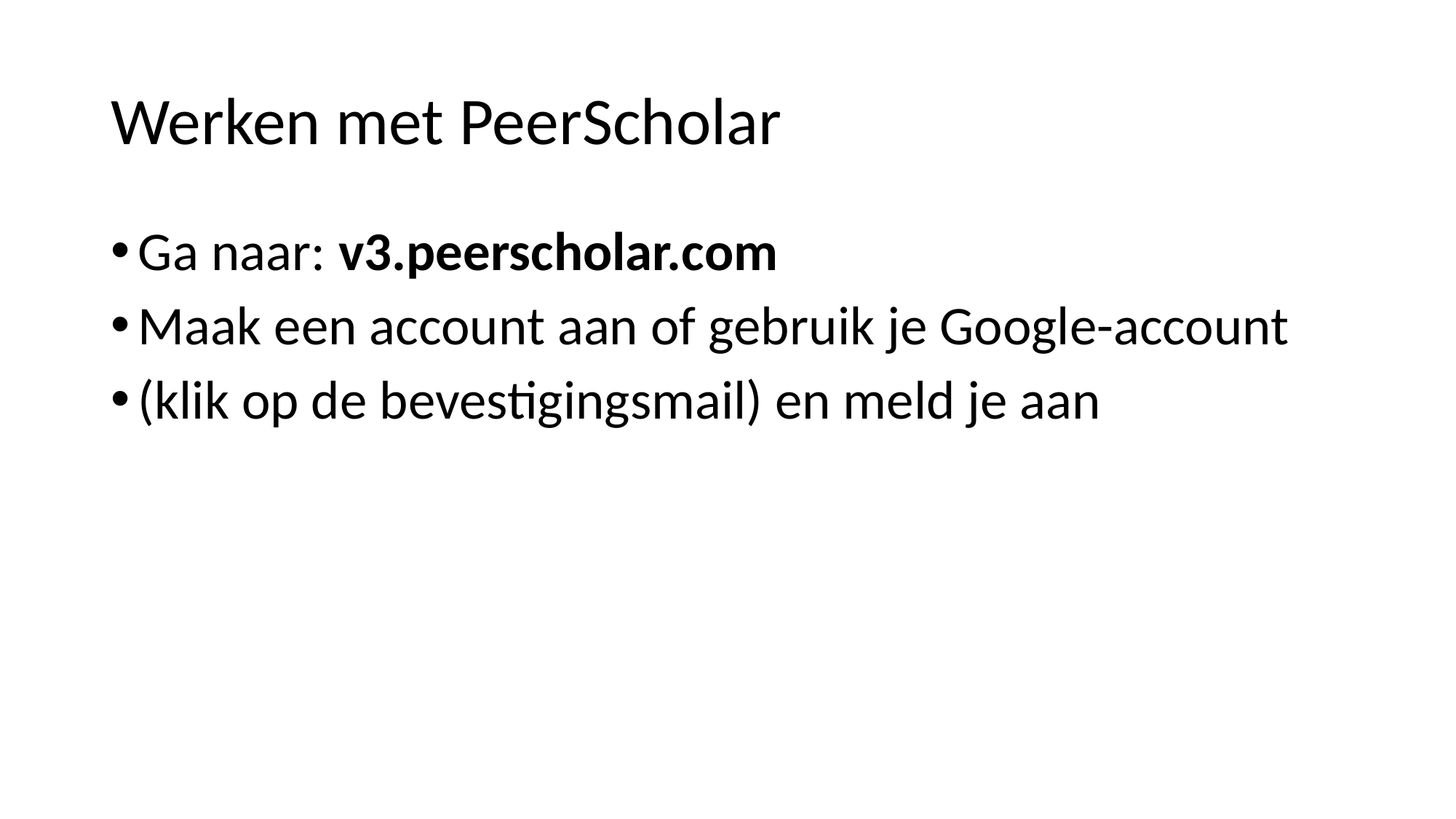

# Werken met PeerScholar
Ga naar: v3.peerscholar.com
Maak een account aan of gebruik je Google-account
(klik op de bevestigingsmail) en meld je aan